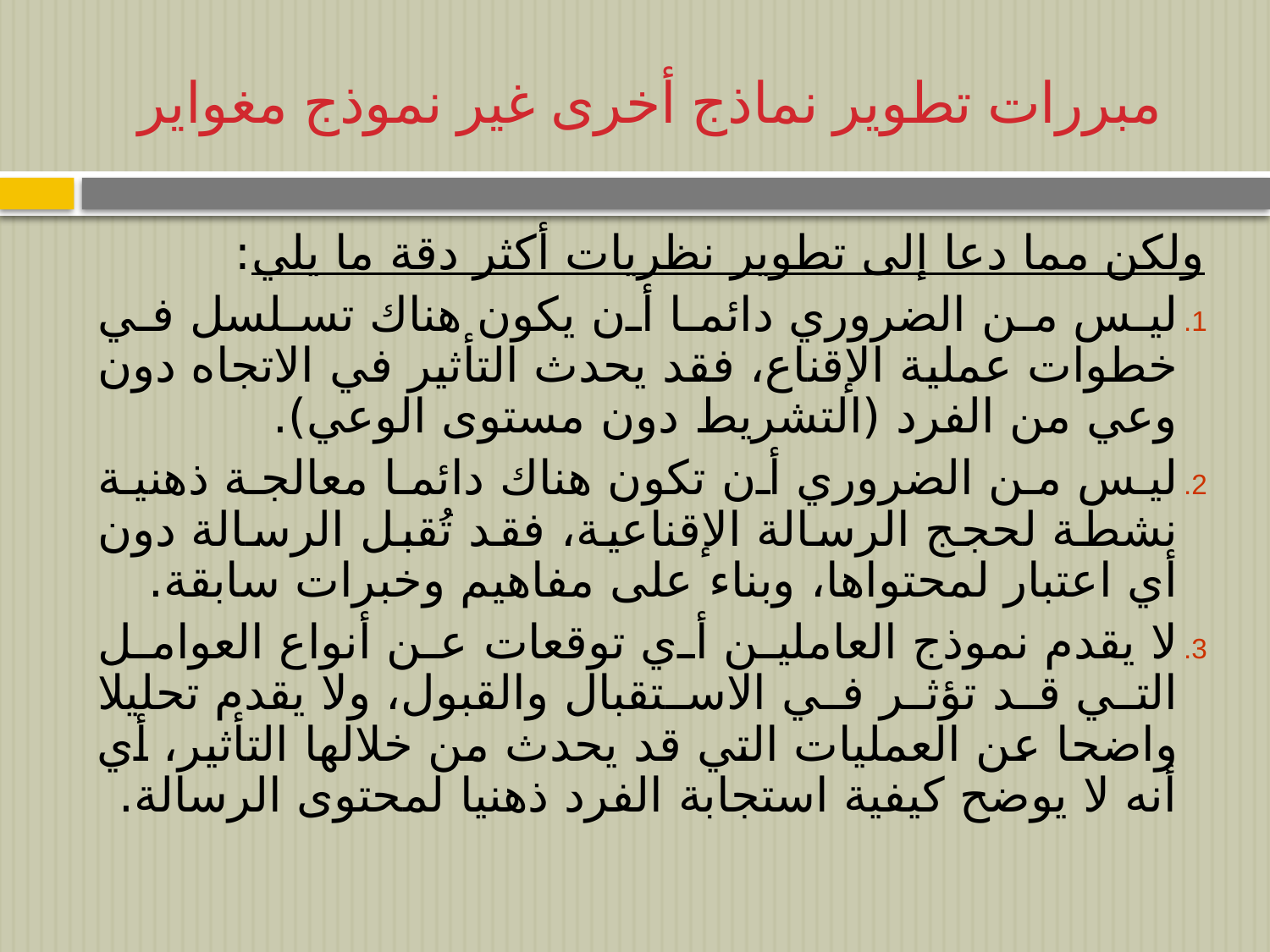

# مبررات تطوير نماذج أخرى غير نموذج مغواير
ولكن مما دعا إلى تطوير نظريات أكثر دقة ما يلي:
ليس من الضروري دائما أن يكون هناك تسلسل في خطوات عملية الإقناع، فقد يحدث التأثير في الاتجاه دون وعي من الفرد (التشريط دون مستوى الوعي).
ليس من الضروري أن تكون هناك دائما معالجة ذهنية نشطة لحجج الرسالة الإقناعية، فقد تُقبل الرسالة دون أي اعتبار لمحتواها، وبناء على مفاهيم وخبرات سابقة.
لا يقدم نموذج العاملين أي توقعات عن أنواع العوامل التي قد تؤثر في الاستقبال والقبول، ولا يقدم تحليلا واضحا عن العمليات التي قد يحدث من خلالها التأثير، أي أنه لا يوضح كيفية استجابة الفرد ذهنيا لمحتوى الرسالة.